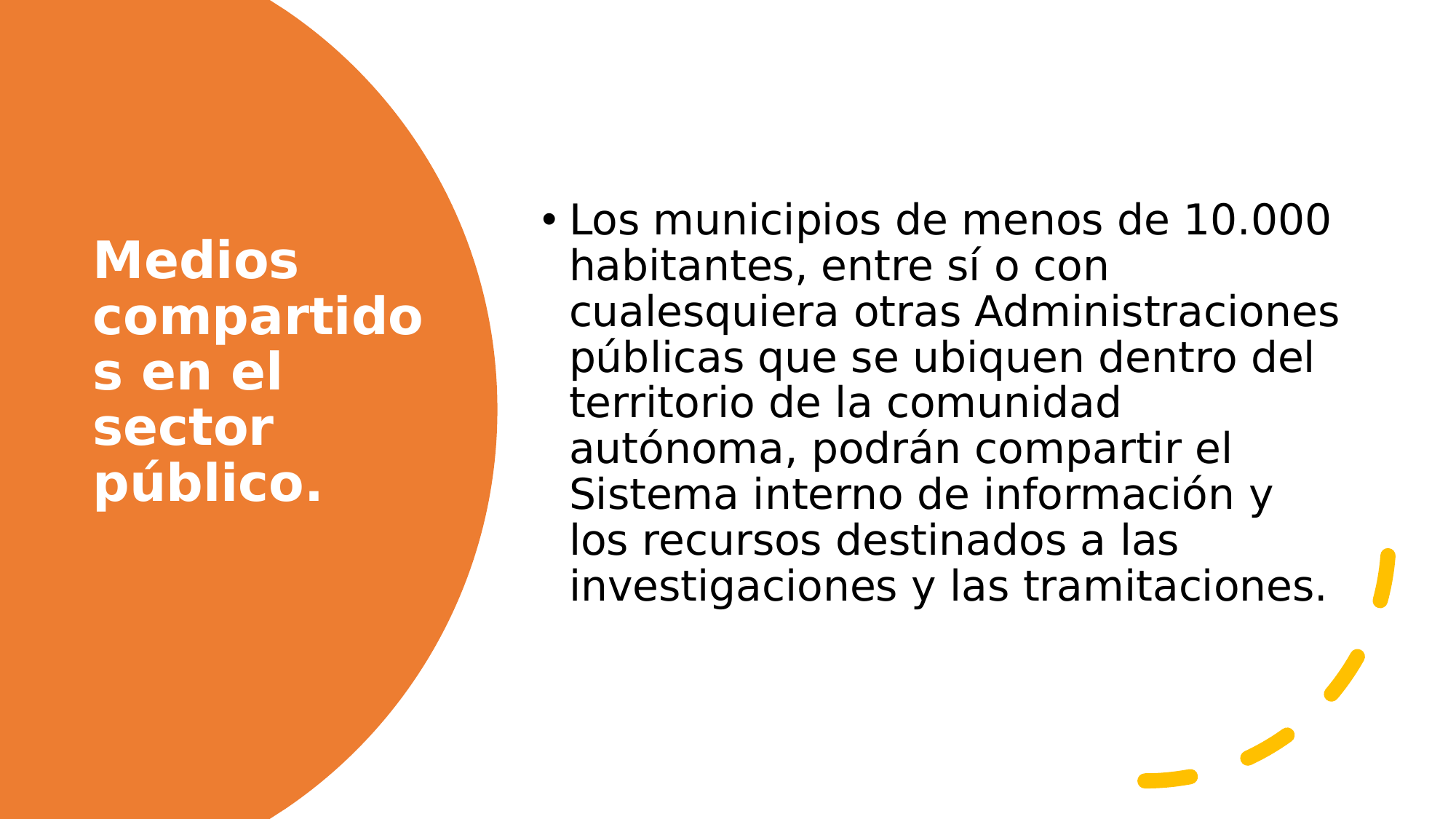

Los municipios de menos de 10.000 habitantes, entre sí o con cualesquiera otras Administraciones públicas que se ubiquen dentro del territorio de la comunidad autónoma, podrán compartir el Sistema interno de información y los recursos destinados a las investigaciones y las tramitaciones.
# Medios compartidos en el sector público.